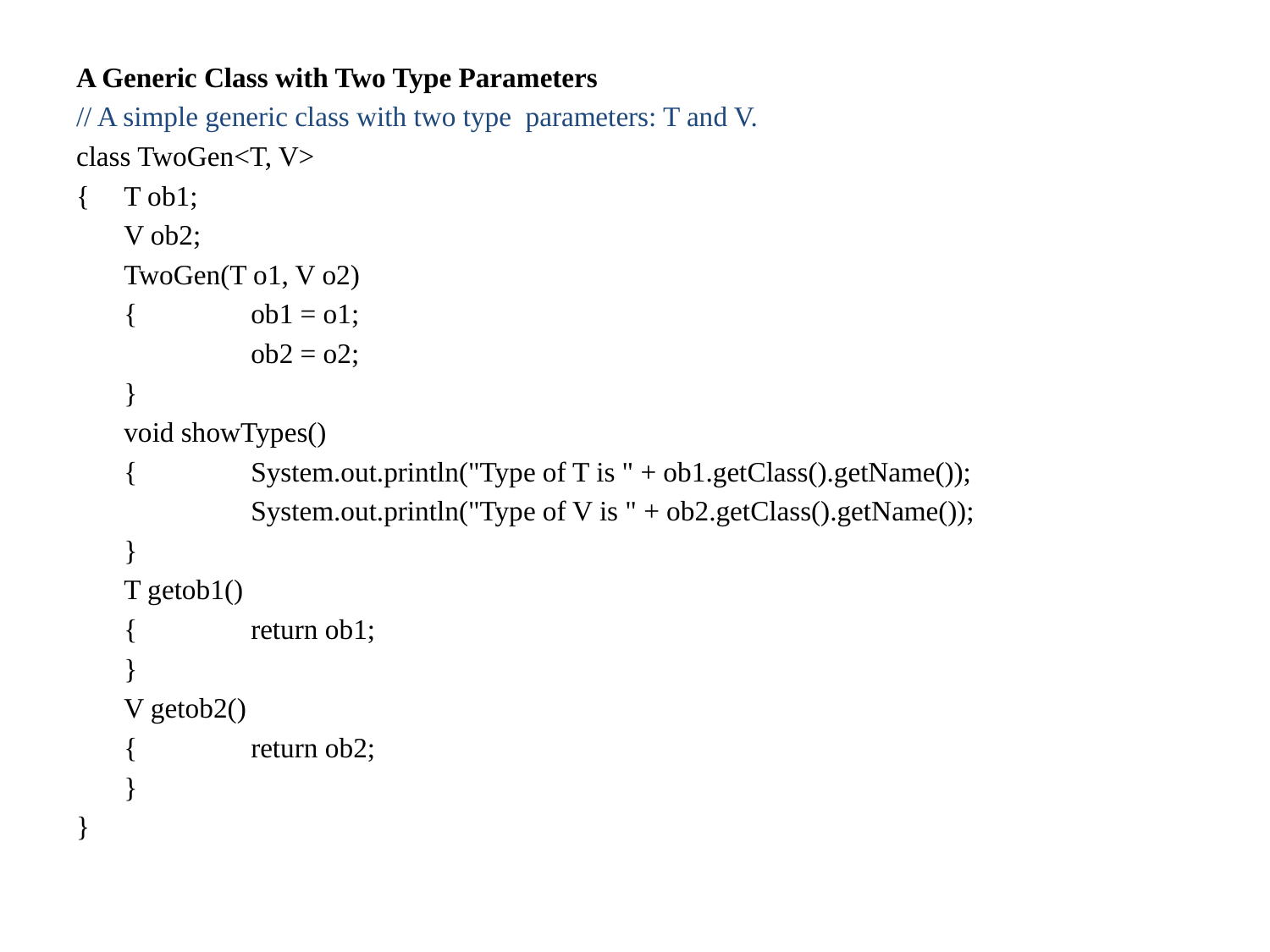

A Generic Class with Two Type Parameters
// A simple generic class with two type  parameters: T and V.
class TwoGen<T, V>
{	T ob1;
	V ob2;
	TwoGen(T o1, V o2)
	{	ob1 = o1;
		ob2 = o2;
	}
	void showTypes()
	{	System.out.println("Type of T is " + ob1.getClass().getName());
		System.out.println("Type of V is " + ob2.getClass().getName());
	}
	T getob1()
	{	return ob1;
	}
	V getob2()
	{	return ob2;
	}
}